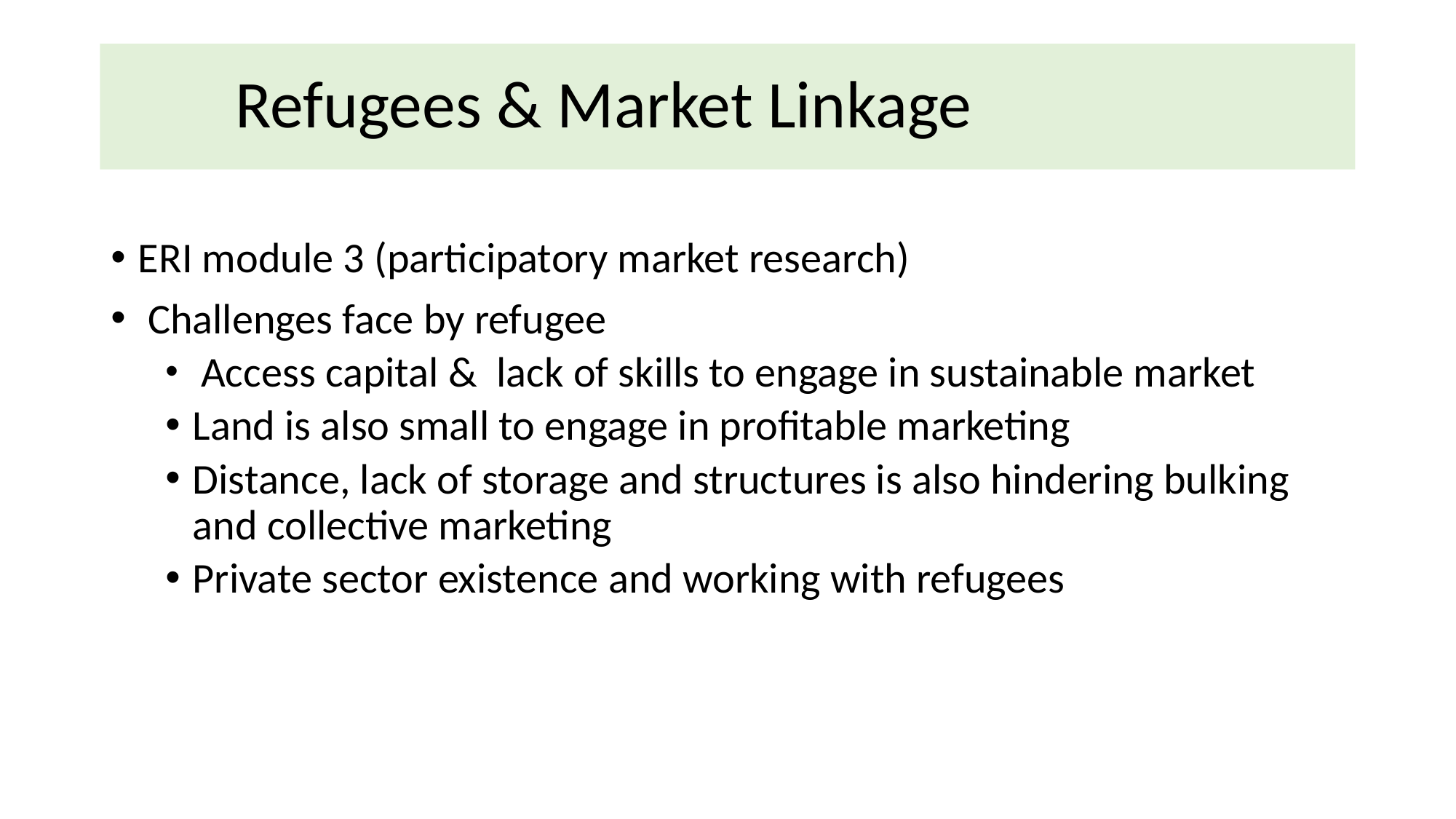

# Refugees & Market Linkage

ERI module 3 (participatory market research)
 Challenges face by refugee
 Access capital &  lack of skills to engage in sustainable market
Land is also small to engage in profitable marketing
Distance, lack of storage and structures is also hindering bulking and collective marketing
Private sector existence and working with refugees